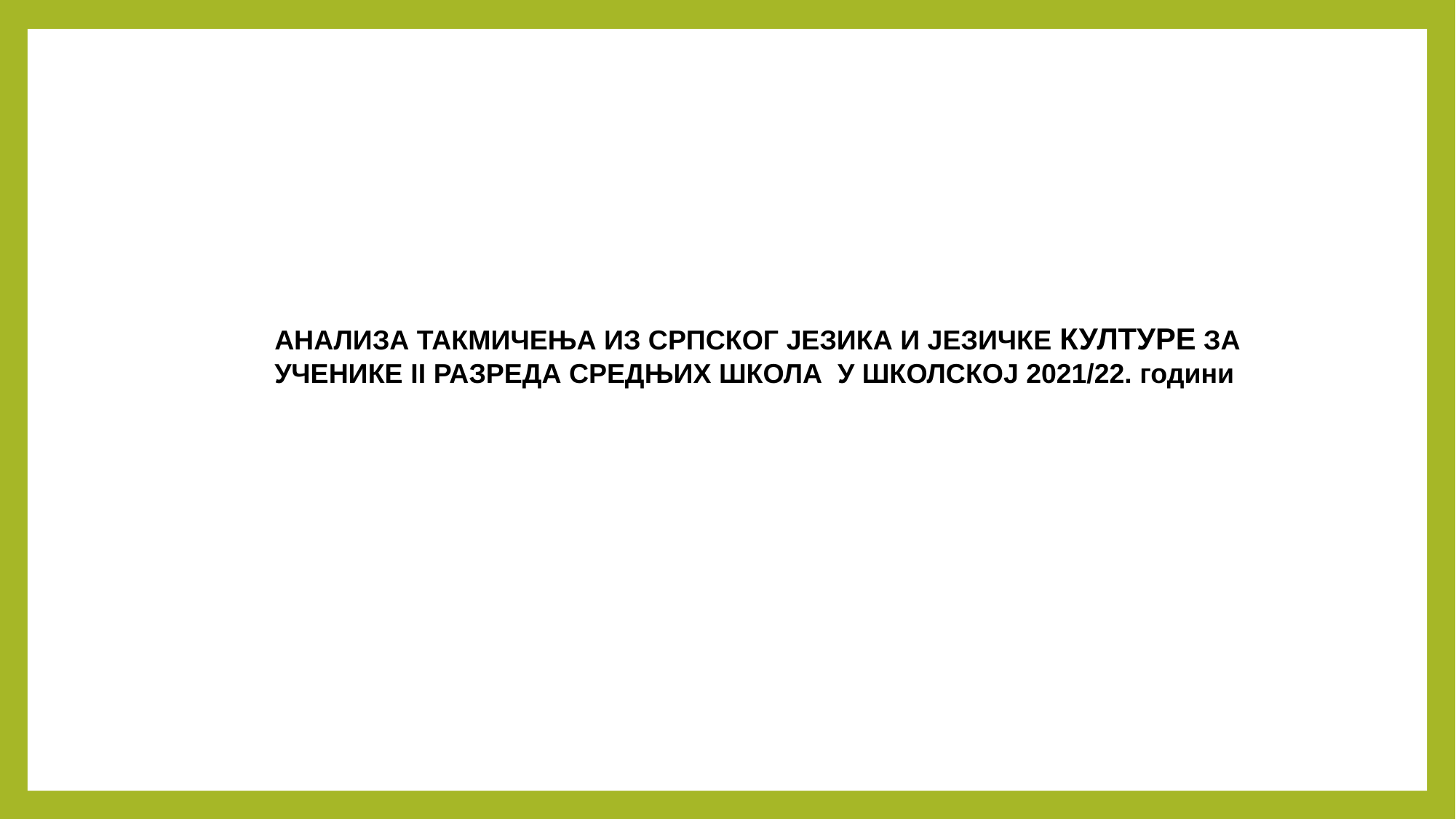

АНАЛИЗА ТАКМИЧЕЊА ИЗ СРПСКОГ ЈЕЗИКА И ЈЕЗИЧКЕ КУЛТУРЕ ЗА УЧЕНИКЕ II РАЗРЕДА СРЕДЊИХ ШКОЛА  У ШКОЛСКОЈ 2021/22. години